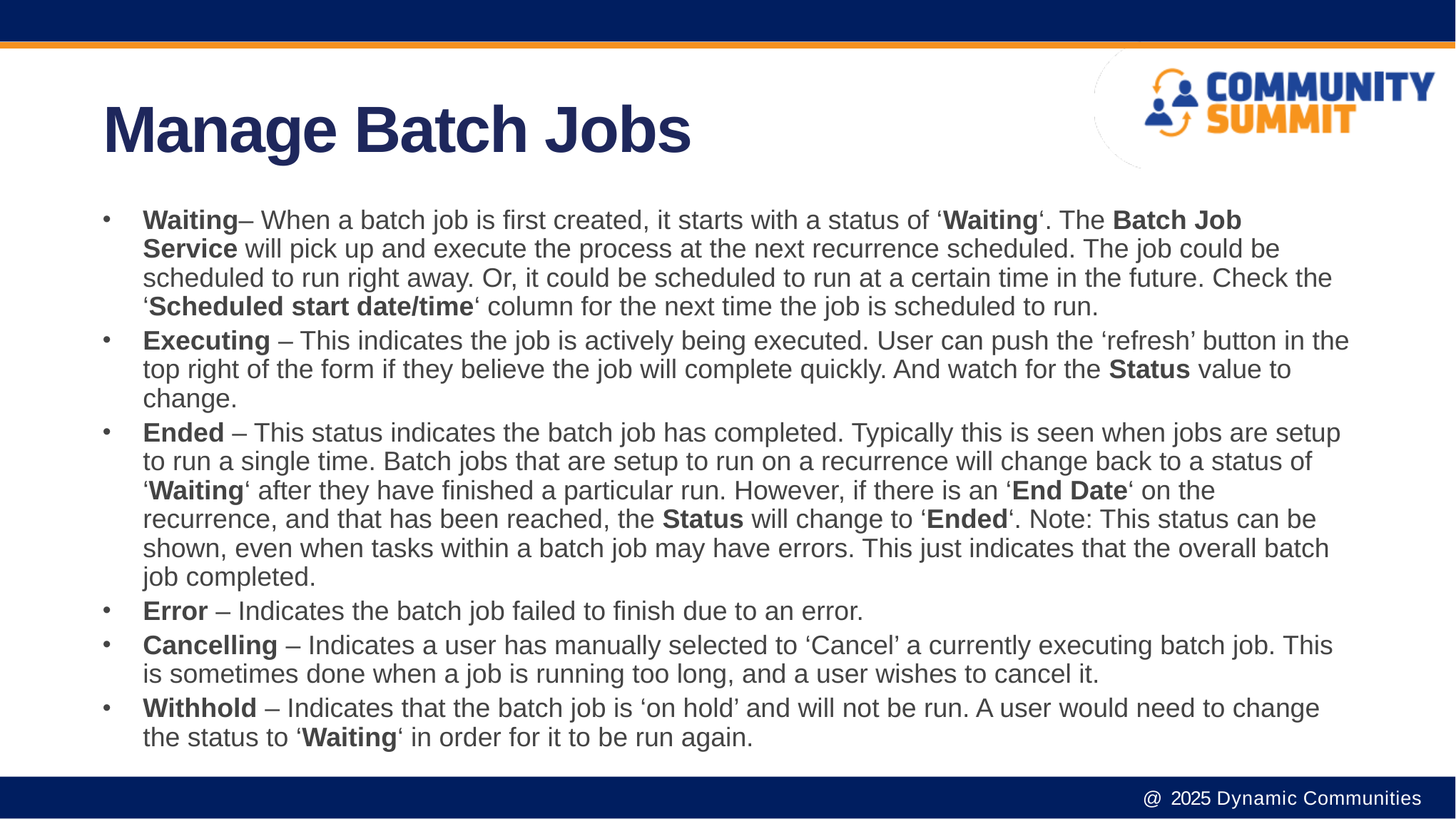

# Manage Batch Jobs
Waiting– When a batch job is first created, it starts with a status of ‘Waiting‘. The Batch Job Service will pick up and execute the process at the next recurrence scheduled. The job could be scheduled to run right away. Or, it could be scheduled to run at a certain time in the future. Check the ‘Scheduled start date/time‘ column for the next time the job is scheduled to run.
Executing – This indicates the job is actively being executed. User can push the ‘refresh’ button in the top right of the form if they believe the job will complete quickly. And watch for the Status value to change.
Ended – This status indicates the batch job has completed. Typically this is seen when jobs are setup to run a single time. Batch jobs that are setup to run on a recurrence will change back to a status of ‘Waiting‘ after they have finished a particular run. However, if there is an ‘End Date‘ on the recurrence, and that has been reached, the Status will change to ‘Ended‘. Note: This status can be shown, even when tasks within a batch job may have errors. This just indicates that the overall batch job completed.
Error – Indicates the batch job failed to finish due to an error.
Cancelling – Indicates a user has manually selected to ‘Cancel’ a currently executing batch job. This is sometimes done when a job is running too long, and a user wishes to cancel it.
Withhold – Indicates that the batch job is ‘on hold’ and will not be run. A user would need to change the status to ‘Waiting‘ in order for it to be run again.